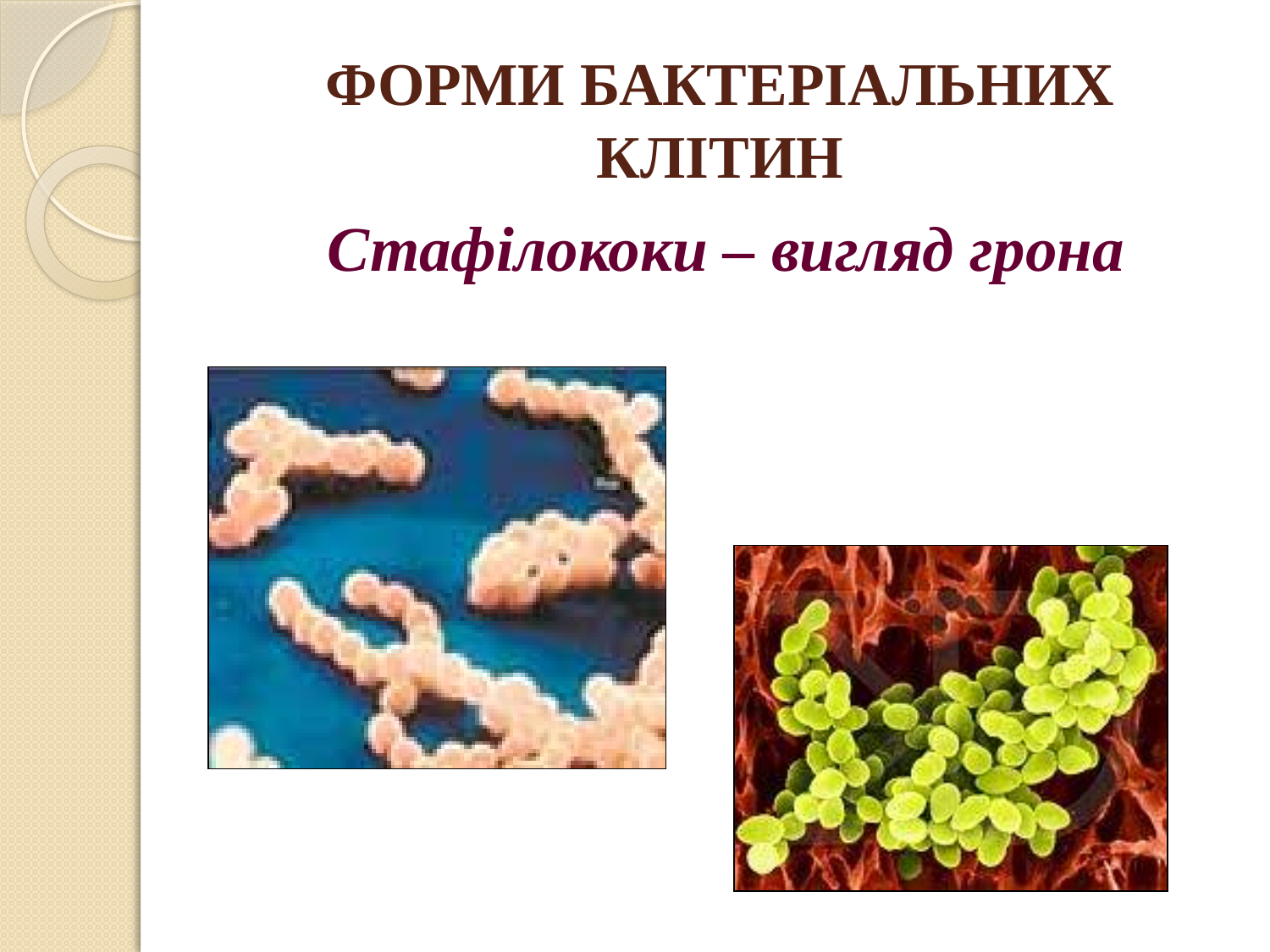

# ФОРМИ БАКТЕРІАЛЬНИХ КЛІТИН
Стафілококи – вигляд грона